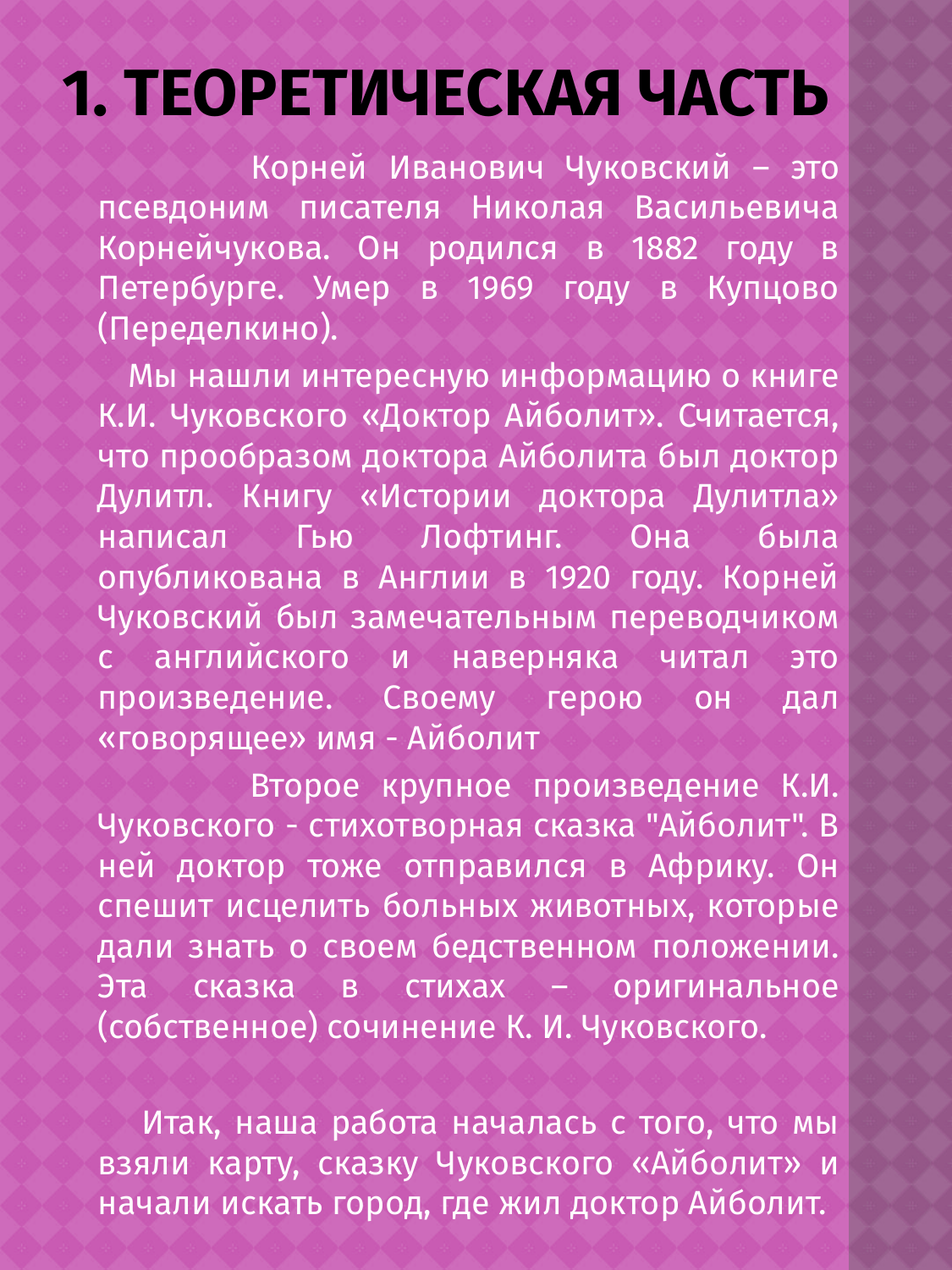

# 1. Теоретическая часть
         Корней Иванович Чуковский – это псевдоним писателя Николая Васильевича Корнейчукова. Он родился в 1882 году в Петербурге. Умер в 1969 году в Купцово (Переделкино).
       Мы нашли интересную информацию о книге К.И. Чуковского «Доктор Айболит». Считается, что прообразом доктора Айболита был доктор Дулитл. Книгу «Истории доктора Дулитла» написал Гью Лофтинг. Она была опубликована в Англии в 1920 году. Корней Чуковский был замечательным переводчиком с английского и наверняка читал это произведение. Своему герою он дал «говорящее» имя - Айболит
         Второе крупное произведение К.И. Чуковского - стихотворная сказка "Айболит". В ней доктор тоже отправился в Африку. Он спешит исцелить больных животных, которые дали знать о своем бедственном положении. Эта сказка в стихах – оригинальное (собственное) сочинение К. И. Чуковского.

      Итак, наша работа началась с того, что мы взяли карту, сказку Чуковского «Айболит» и начали искать город, где жил доктор Айболит.